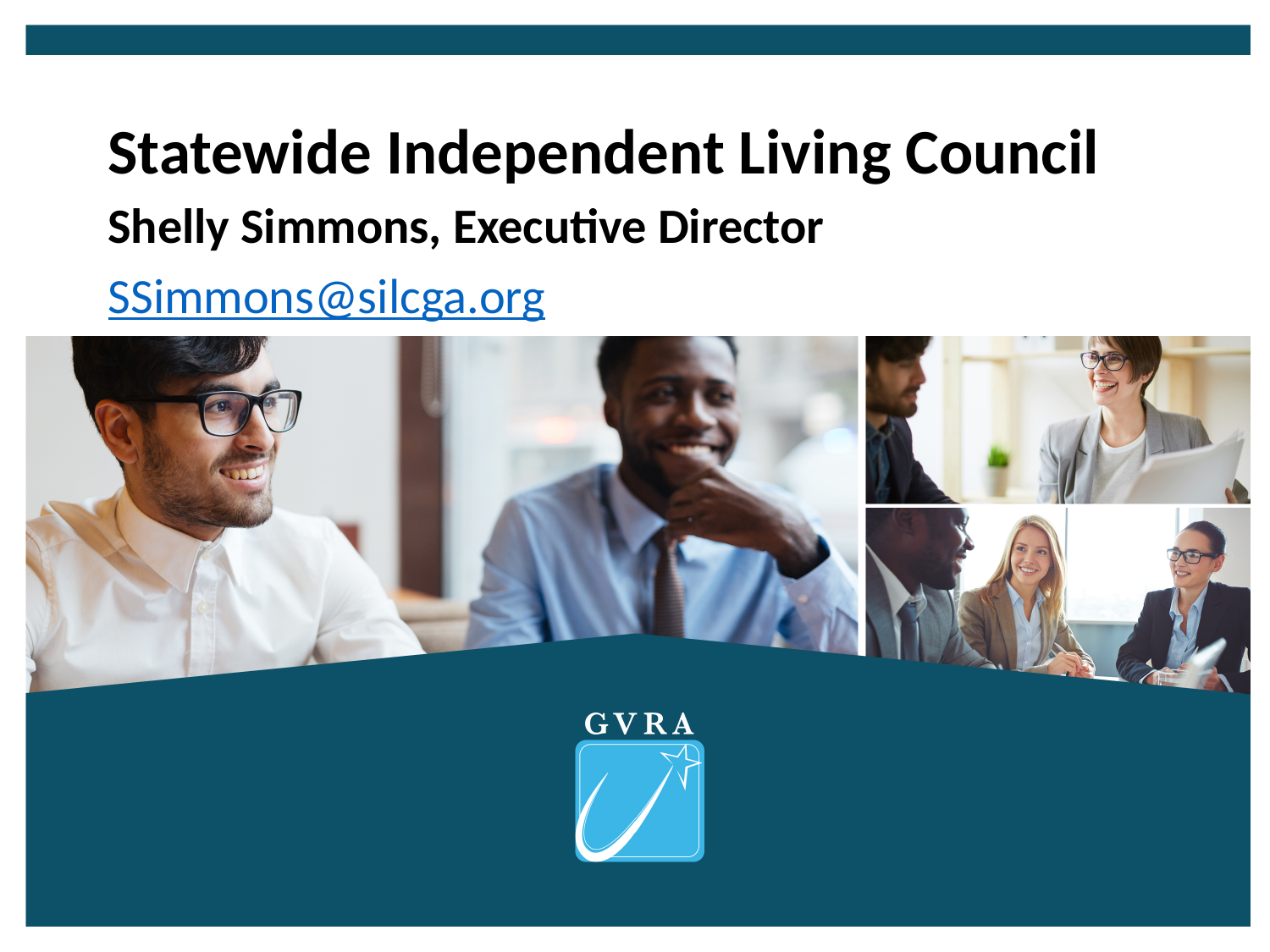

# Statewide Independent Living Council
Shelly Simmons, Executive Director
SSimmons@silcga.org